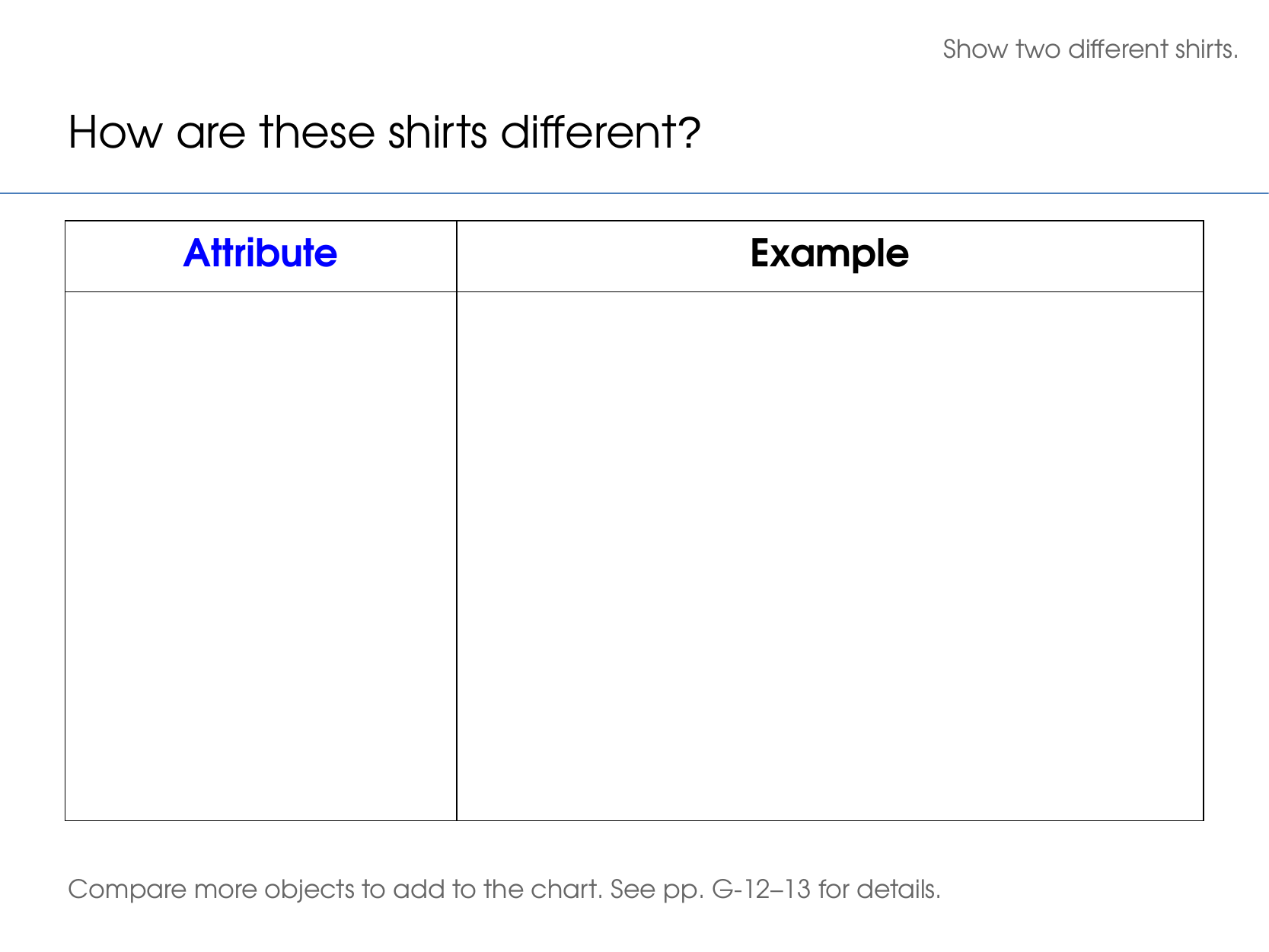

Show two different shirts.
How are these shirts different?
| Attribute | Example |
| --- | --- |
|  |  |
Compare more objects to add to the chart. See pp. G-12–13 for details.